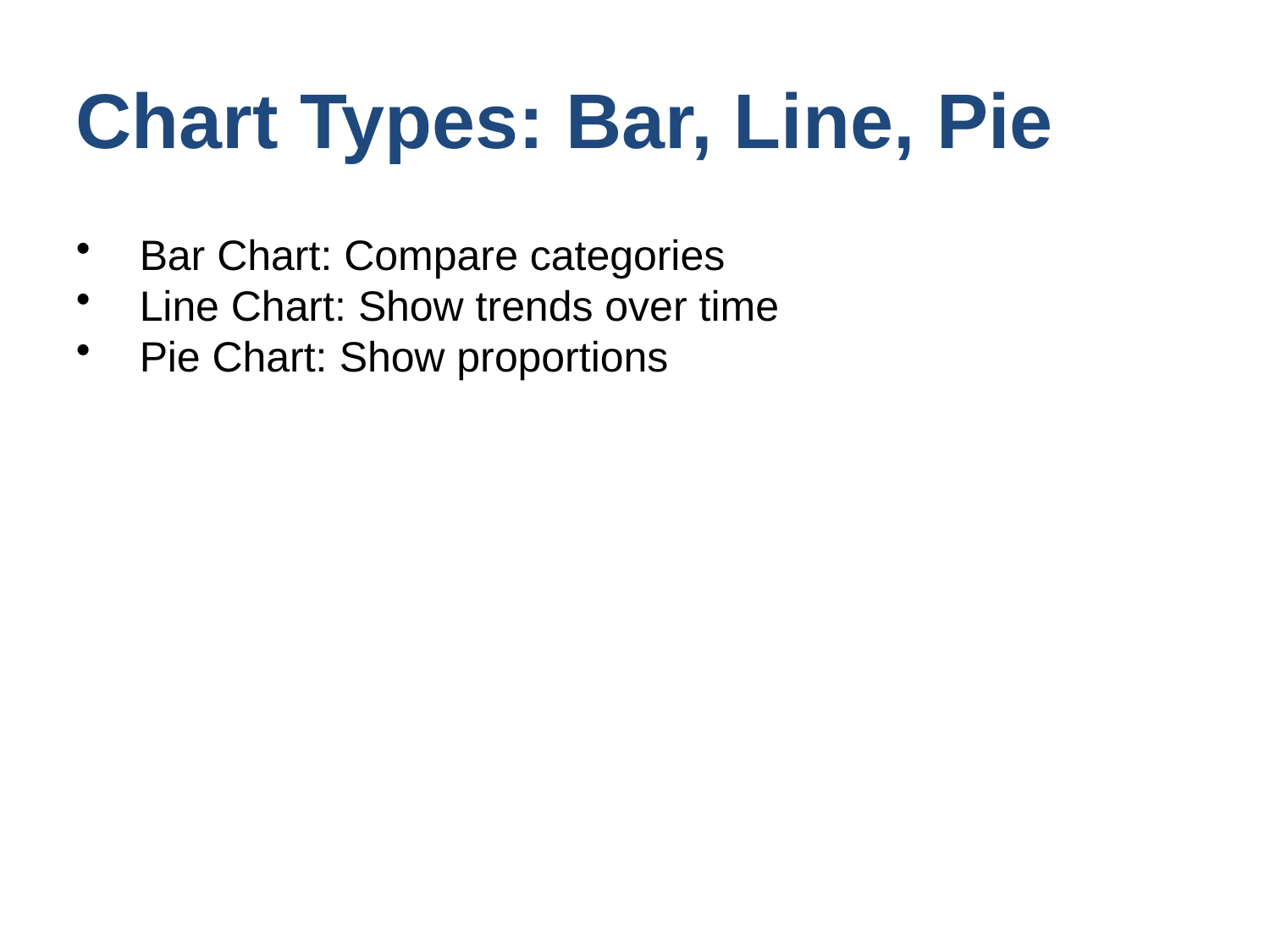

Chart Types: Bar, Line, Pie
Bar Chart: Compare categories
Line Chart: Show trends over time
Pie Chart: Show proportions